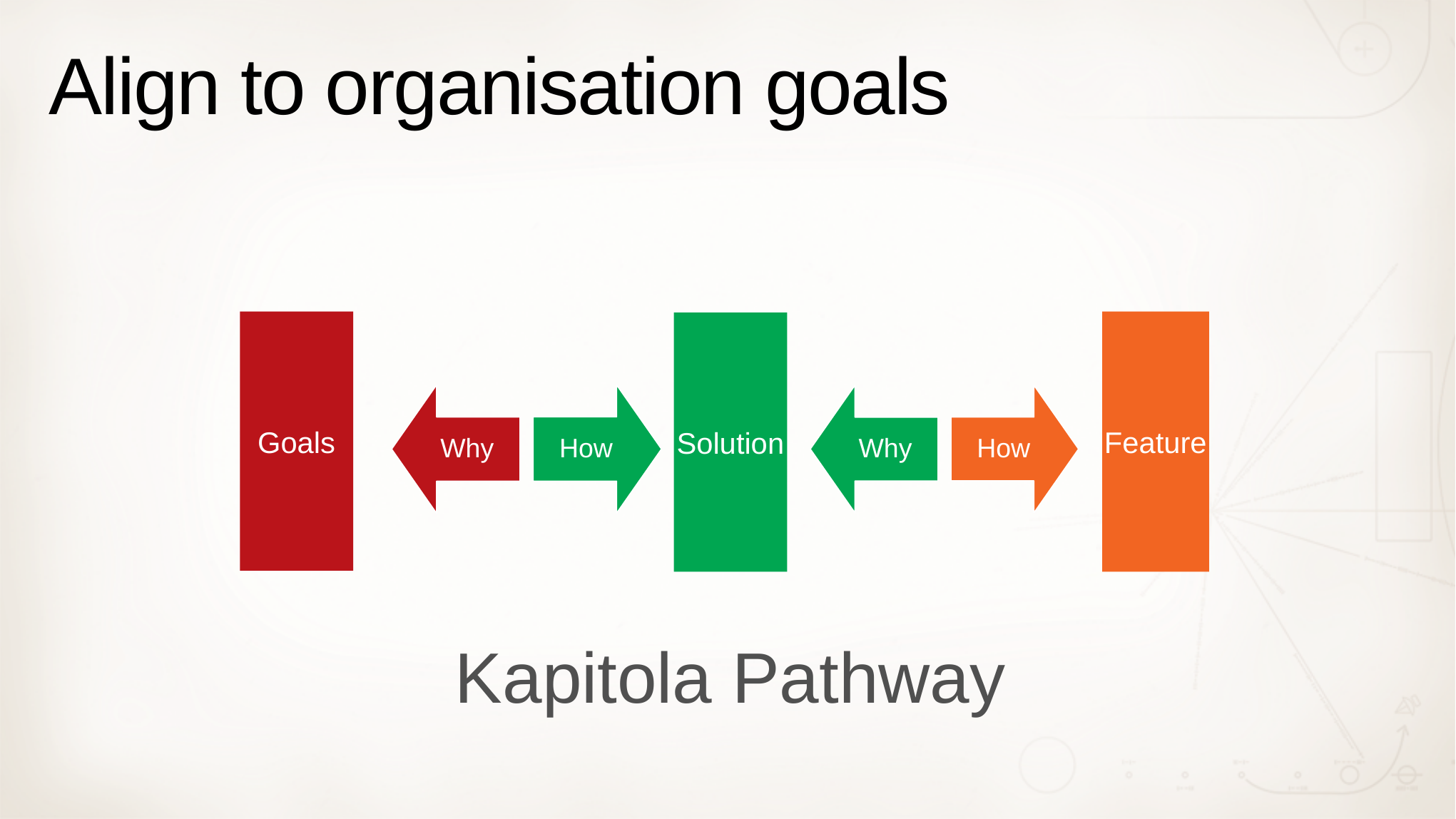

# Align to organisation goals

Feature
Goals
Solution
Why
How
Why
How
Kapitola Pathway